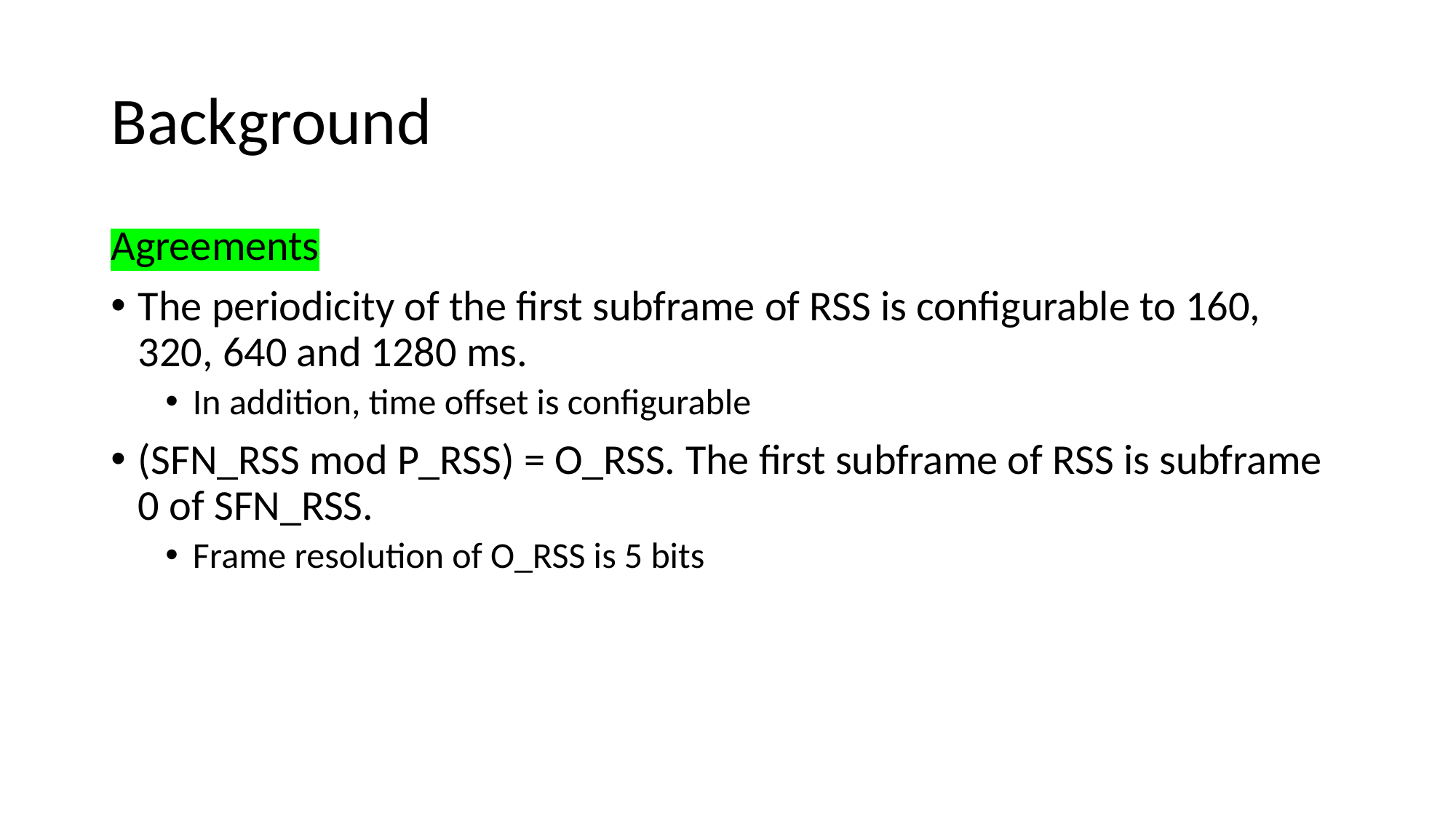

# Background
Agreements
The periodicity of the first subframe of RSS is configurable to 160, 320, 640 and 1280 ms.
In addition, time offset is configurable
(SFN_RSS mod P_RSS) = O_RSS. The first subframe of RSS is subframe 0 of SFN_RSS.
Frame resolution of O_RSS is 5 bits